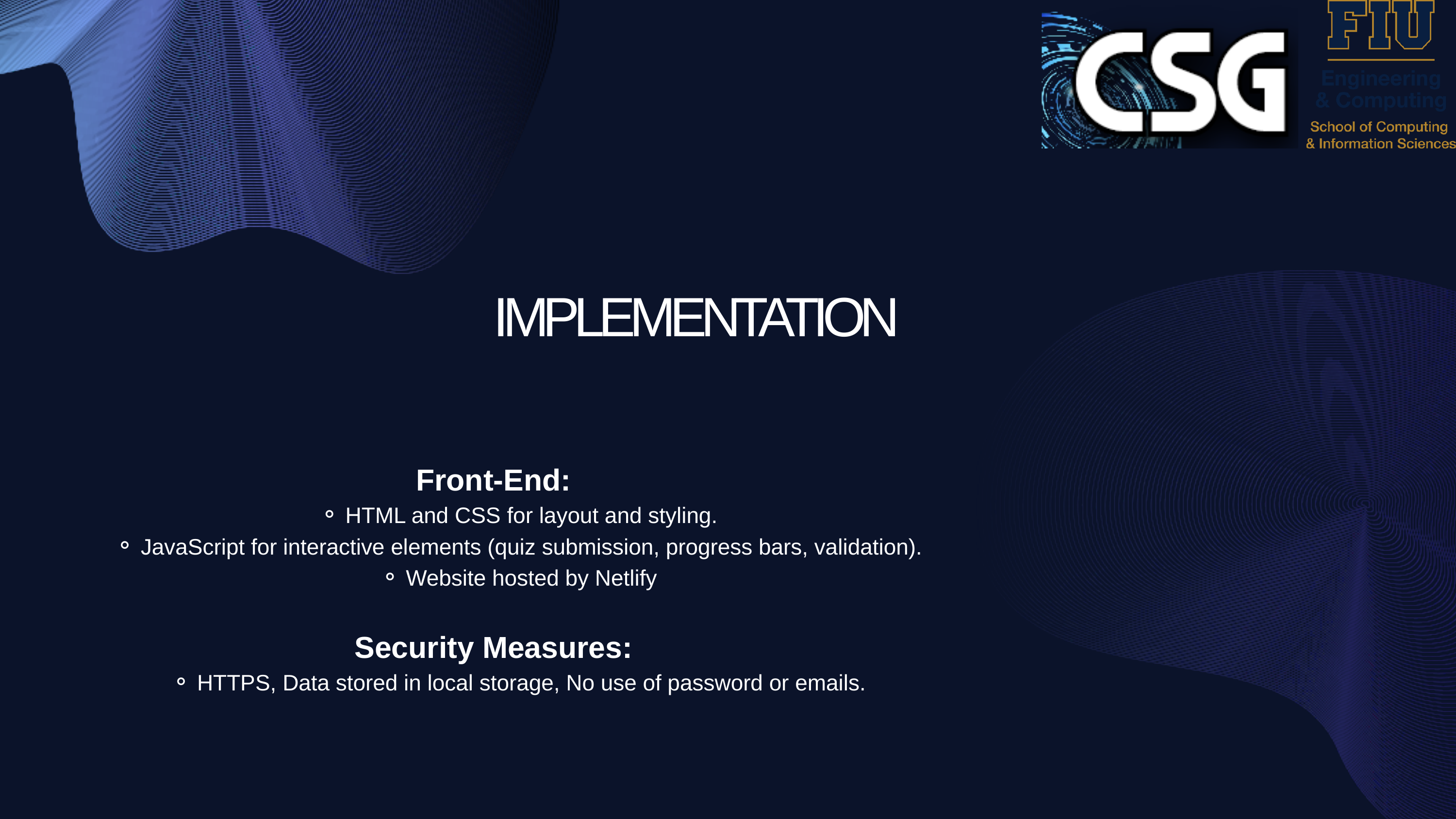

IMPLEMENTATION
Front-End:
HTML and CSS for layout and styling.
JavaScript for interactive elements (quiz submission, progress bars, validation).
Website hosted by Netlify

Security Measures:
HTTPS, Data stored in local storage, No use of password or emails.